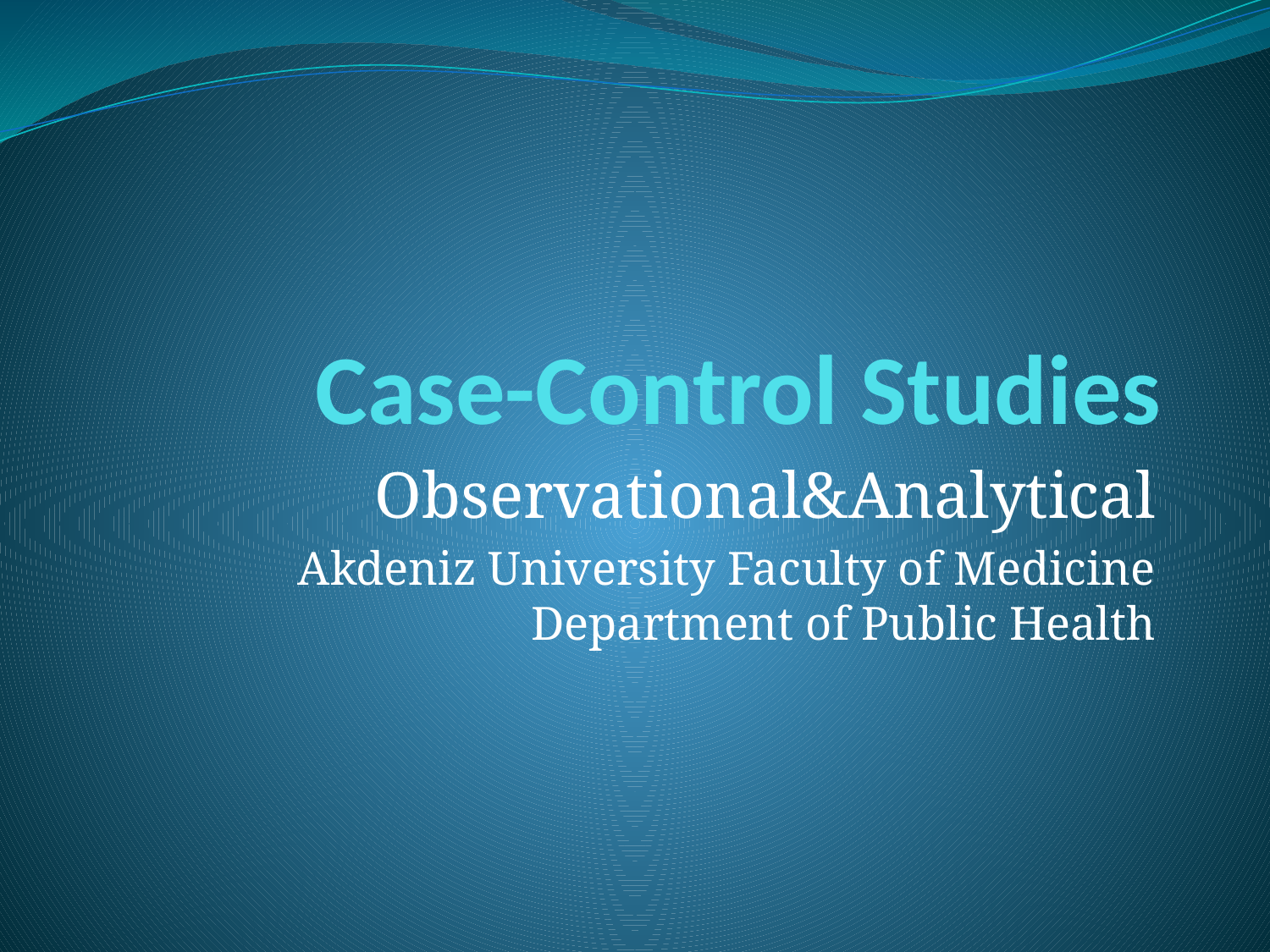

# Case-Control Studies
Observational&Analytical
Akdeniz University Faculty of Medicine Department of Public Health